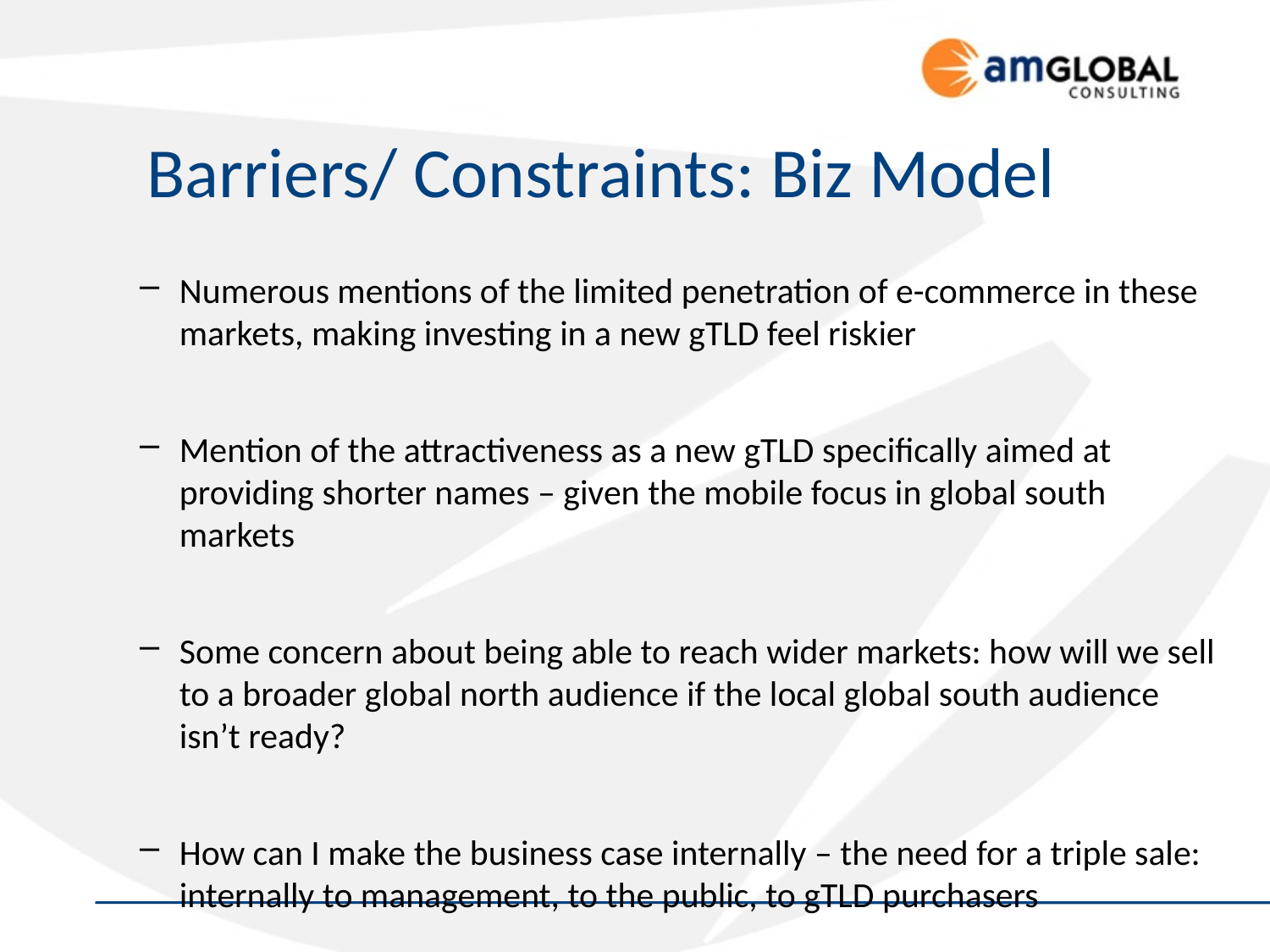

# Barriers/ Constraints: Biz Model
Numerous mentions of the limited penetration of e-commerce in these markets, making investing in a new gTLD feel riskier

Mention of the attractiveness as a new gTLD specifically aimed at providing shorter names – given the mobile focus in global south markets

Some concern about being able to reach wider markets: how will we sell to a broader global north audience if the local global south audience isn’t ready?

How can I make the business case internally – the need for a triple sale: internally to management, to the public, to gTLD purchasers